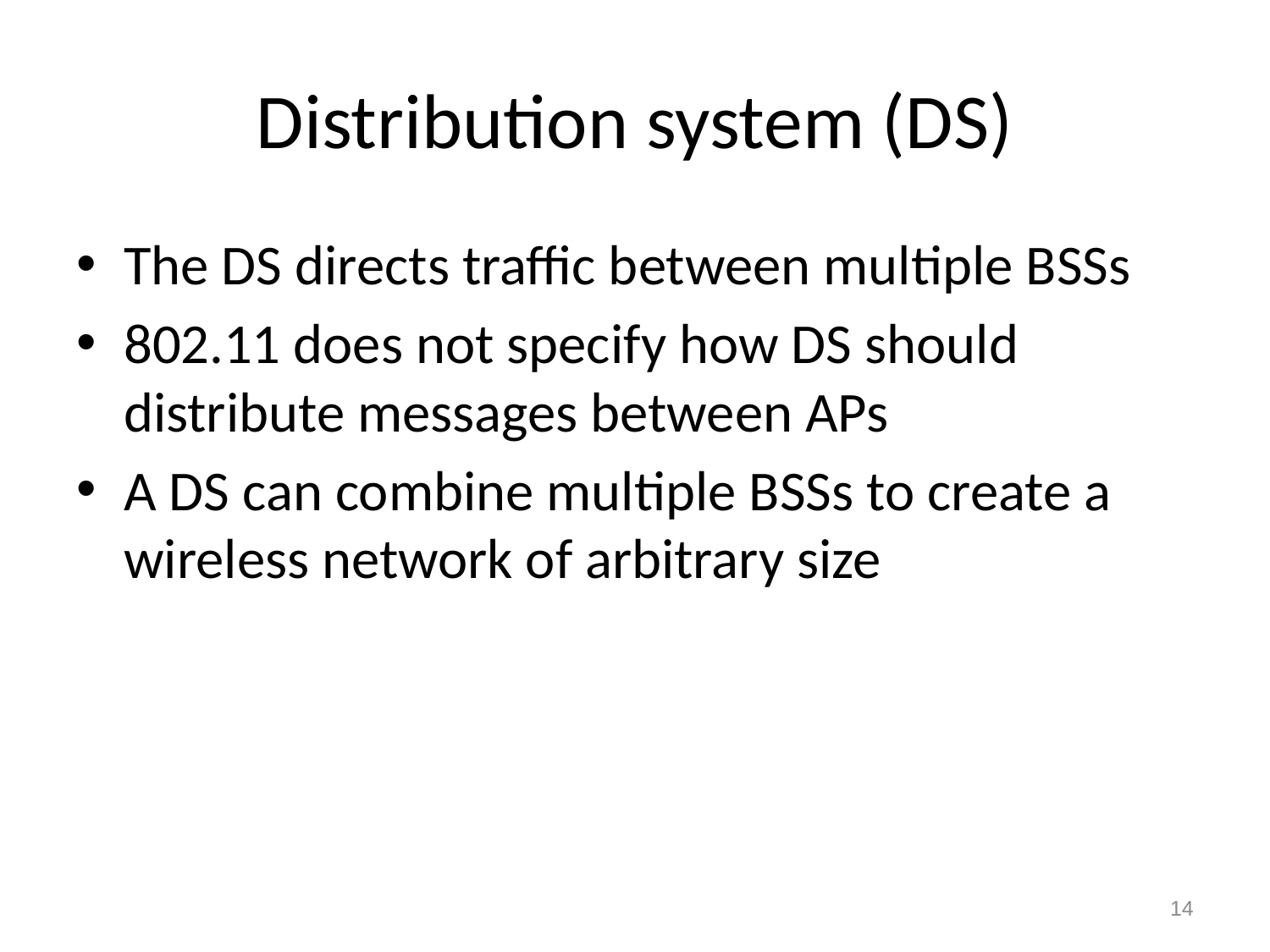

# Distribution system (DS)
The DS directs traffic between multiple BSSs
802.11 does not specify how DS should distribute messages between APs
A DS can combine multiple BSSs to create a wireless network of arbitrary size

14